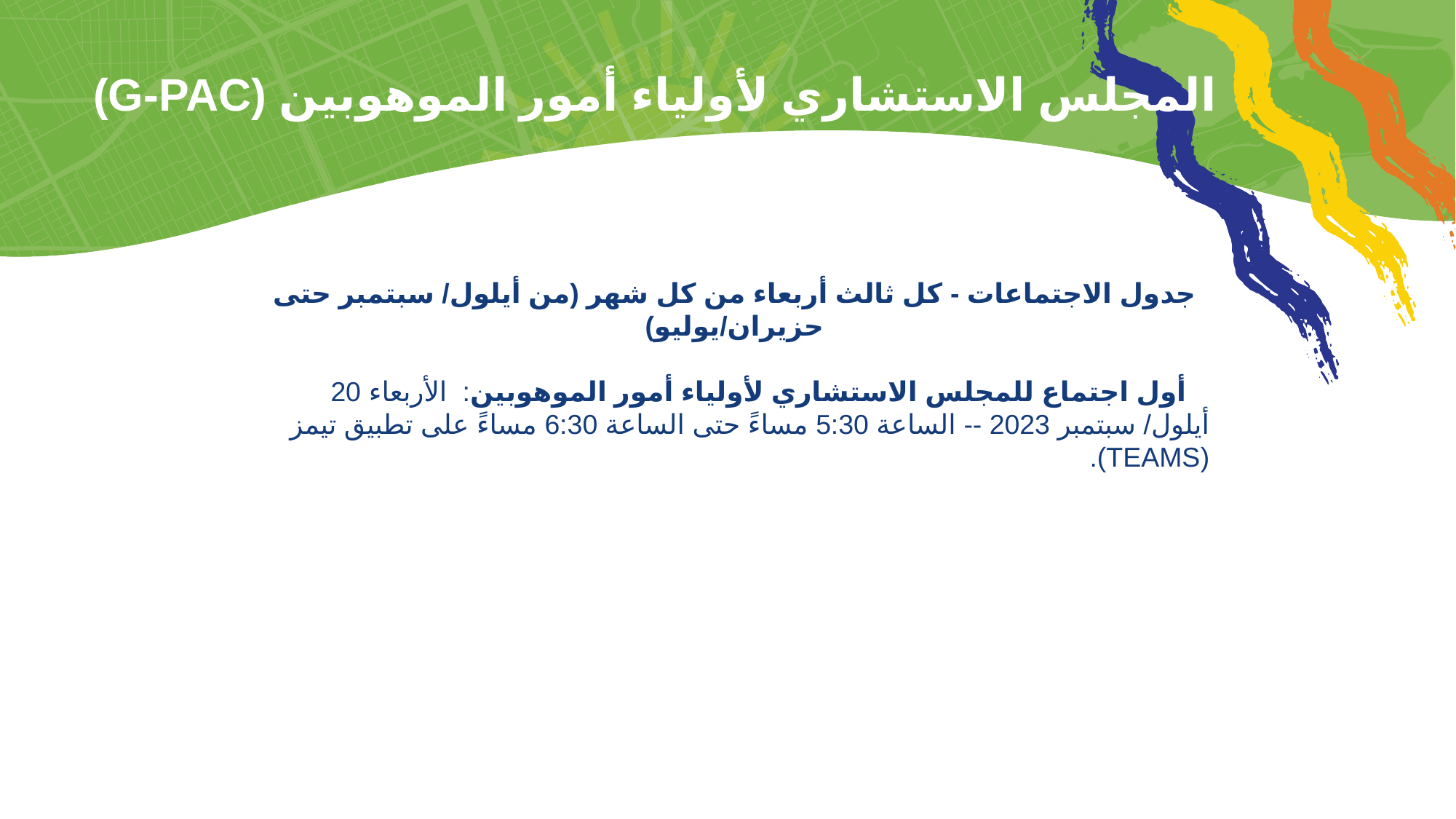

# المجلس الاستشاري لأولياء أمور الموهوبين (G-PAC)
جدول الاجتماعات - كل ثالث أربعاء من كل شهر (من أيلول/ سبتمبر حتى حزيران/يوليو)

   أول اجتماع للمجلس الاستشاري لأولياء أمور الموهوبين:  الأربعاء 20 أيلول/ سبتمبر 2023 -- الساعة 5:30 مساءً حتى الساعة 6:30 مساءً على تطبيق تيمز (TEAMS).